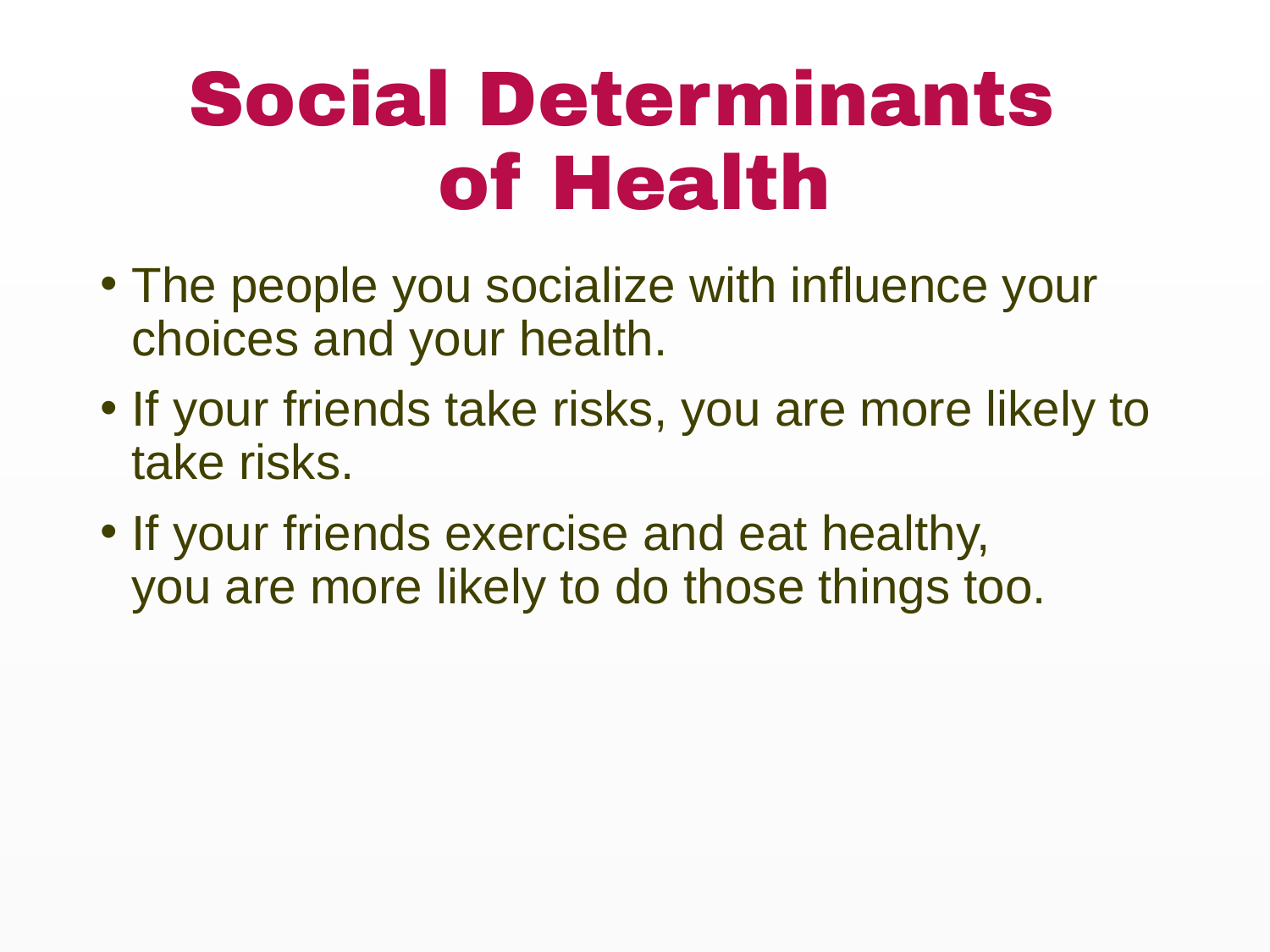

# Social Determinants of Health
The people you socialize with influence your choices and your health.
If your friends take risks, you are more likely to take risks.
If your friends exercise and eat healthy, you are more likely to do those things too.